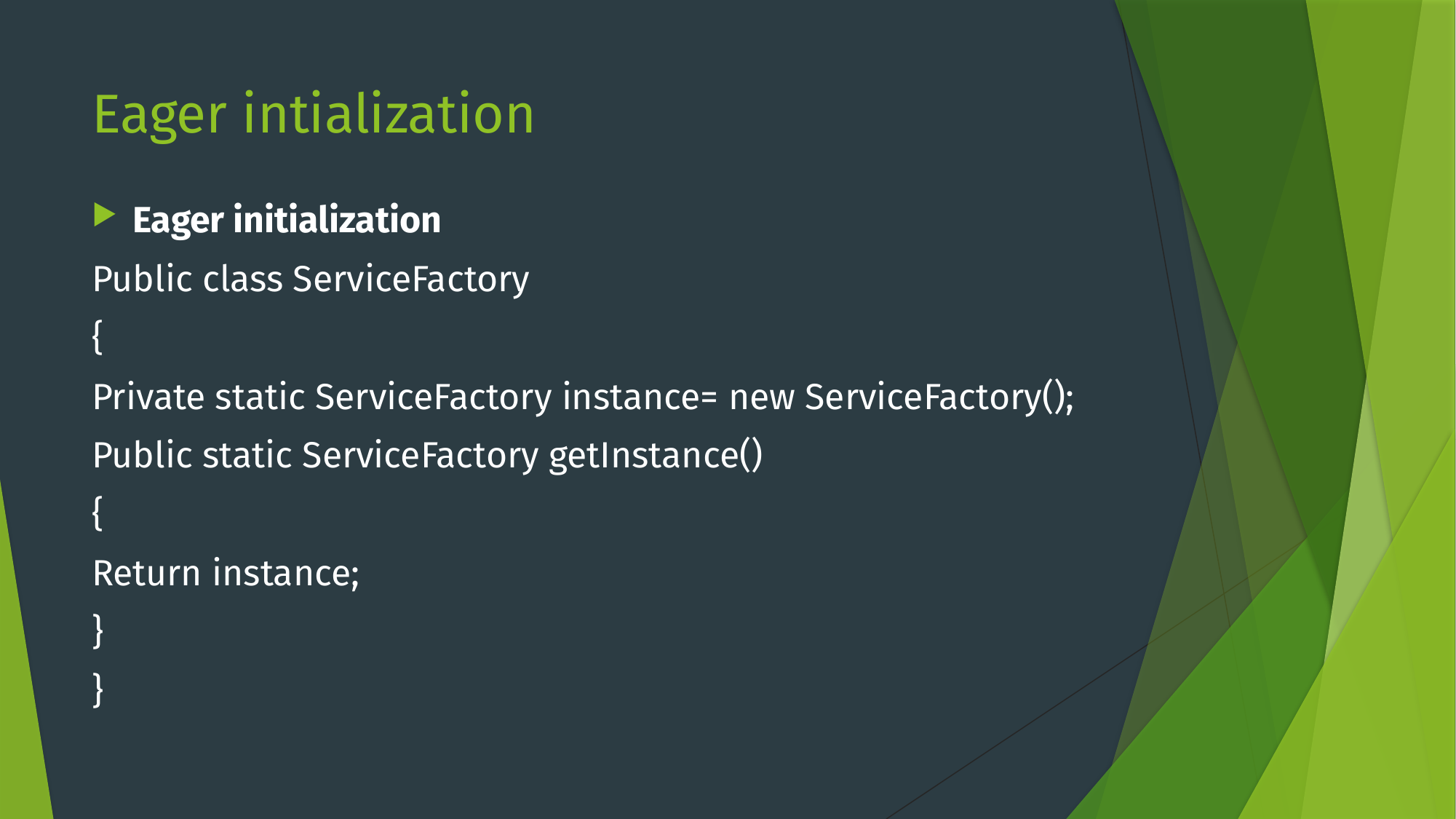

# Eager intialization
Eager initialization
Public class ServiceFactory
{
Private static ServiceFactory instance= new ServiceFactory();
Public static ServiceFactory getInstance()
{
Return instance;
}
}